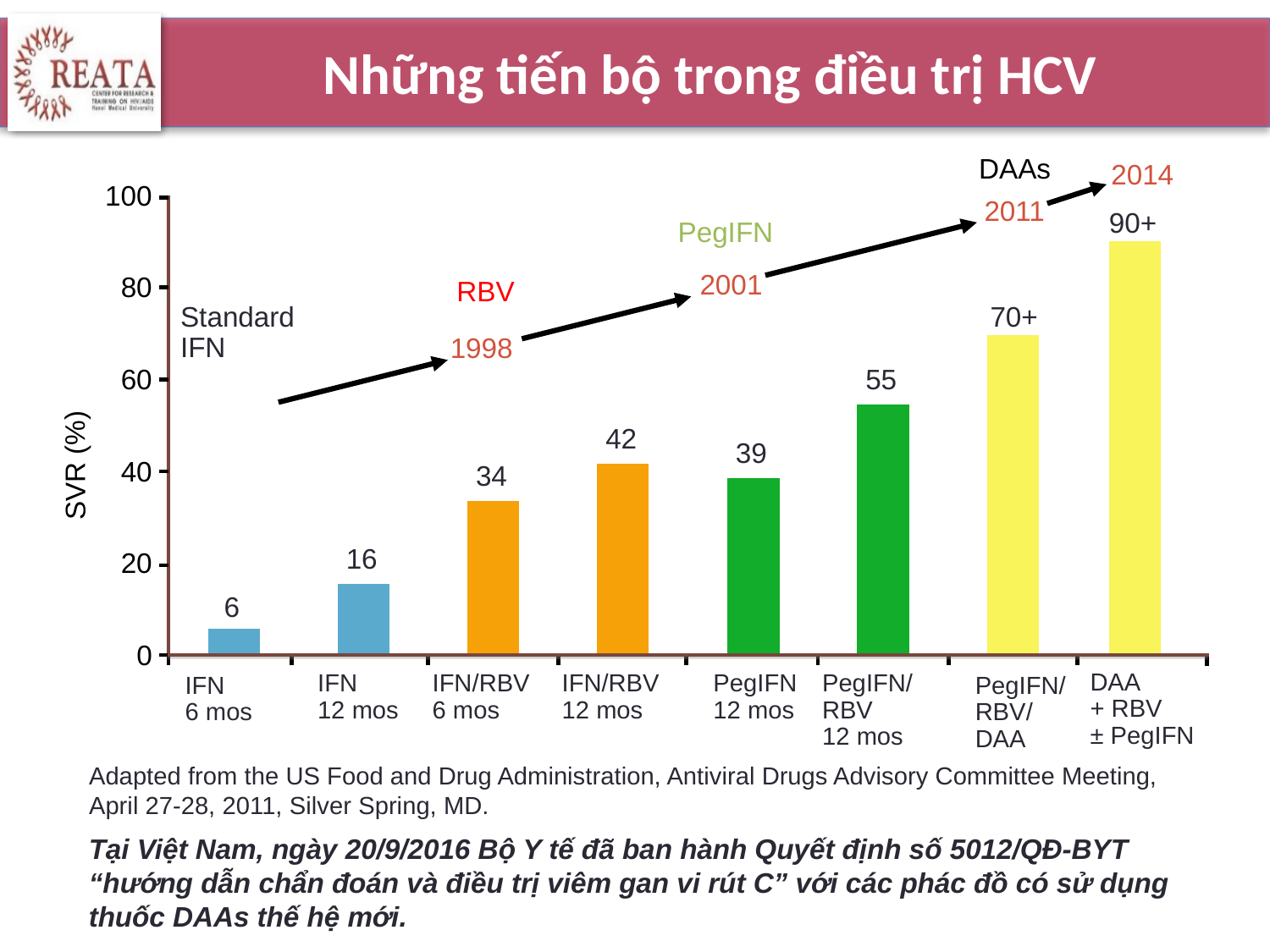

Những tiến bộ trong điều trị HCV
DAAs
2014
100

2011
90+
PegIFN

2001
RBV
80
Standard
IFN

70+
1998

55
60
1991
SVR (%)

42
39
40
34

16
20

6

0
DAA
+ RBV
± PegIFN
IFN
12 mos
IFN/RBV
6 mos
IFN/RBV
12 mos
PegIFN
12 mos
PegIFN/ RBV
12 mos
IFN
6 mos
PegIFN/
RBV/
DAA
Adapted from the US Food and Drug Administration, Antiviral Drugs Advisory Committee Meeting,
April 27-28, 2011, Silver Spring, MD.
Tại Việt Nam, ngày 20/9/2016 Bộ Y tế đã ban hành Quyết định số 5012/QĐ-BYT “hướng dẫn chẩn đoán và điều trị viêm gan vi rút C” với các phác đồ có sử dụng thuốc DAAs thế hệ mới.